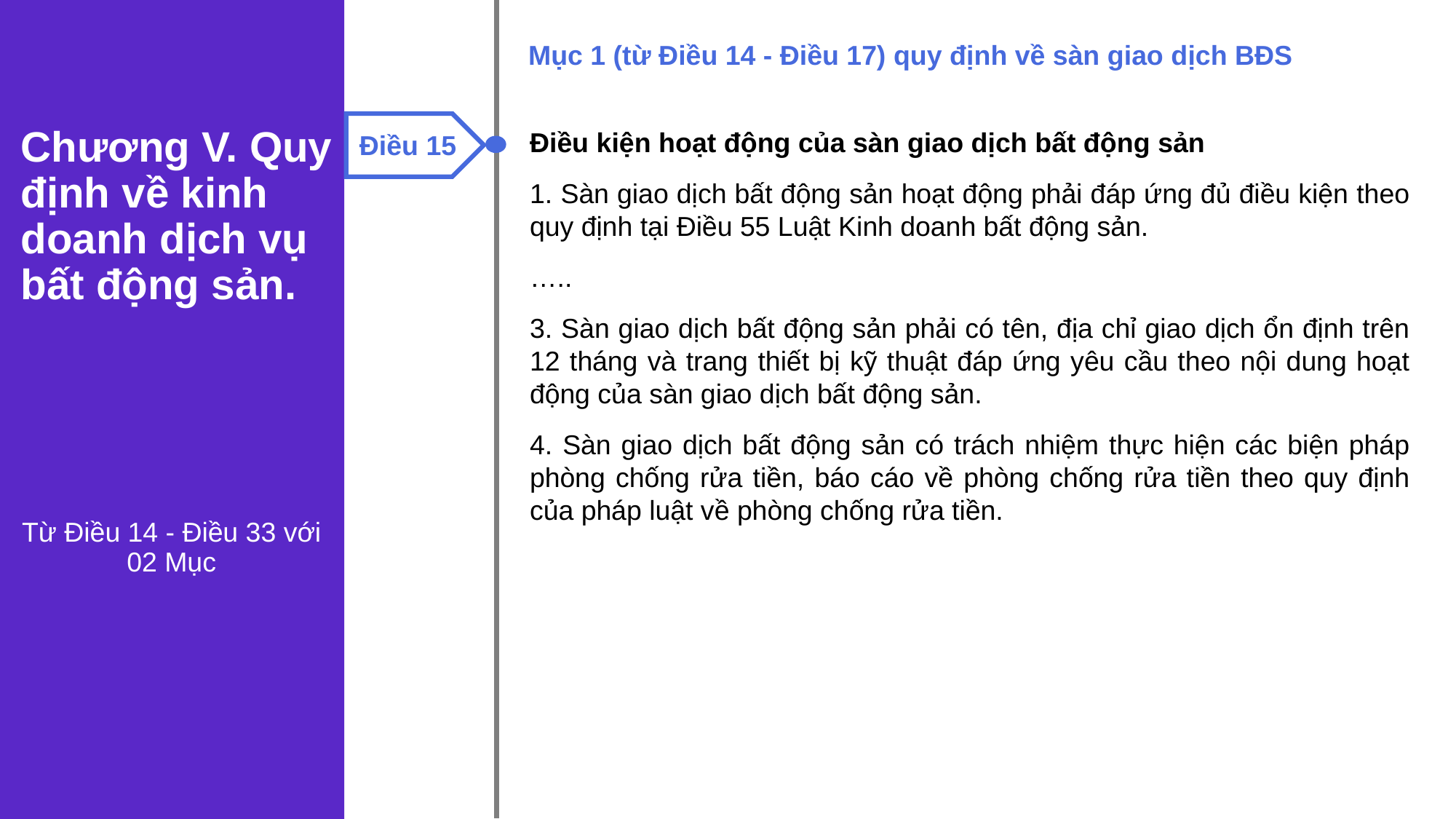

Mục 1 (từ Điều 14 - Điều 17) quy định về sàn giao dịch BĐS
Chương V. Quy định về kinh doanh dịch vụ bất động sản.

Điều 15

Điều kiện hoạt động của sàn giao dịch bất động sản
1. Sàn giao dịch bất động sản hoạt động phải đáp ứng đủ điều kiện theo quy định tại Điều 55 Luật Kinh doanh bất động sản.
…..
3. Sàn giao dịch bất động sản phải có tên, địa chỉ giao dịch ổn định trên 12 tháng và trang thiết bị kỹ thuật đáp ứng yêu cầu theo nội dung hoạt động của sàn giao dịch bất động sản.
4. Sàn giao dịch bất động sản có trách nhiệm thực hiện các biện pháp phòng chống rửa tiền, báo cáo về phòng chống rửa tiền theo quy định của pháp luật về phòng chống rửa tiền.
Từ Điều 14 - Điều 33 với
02 Mục